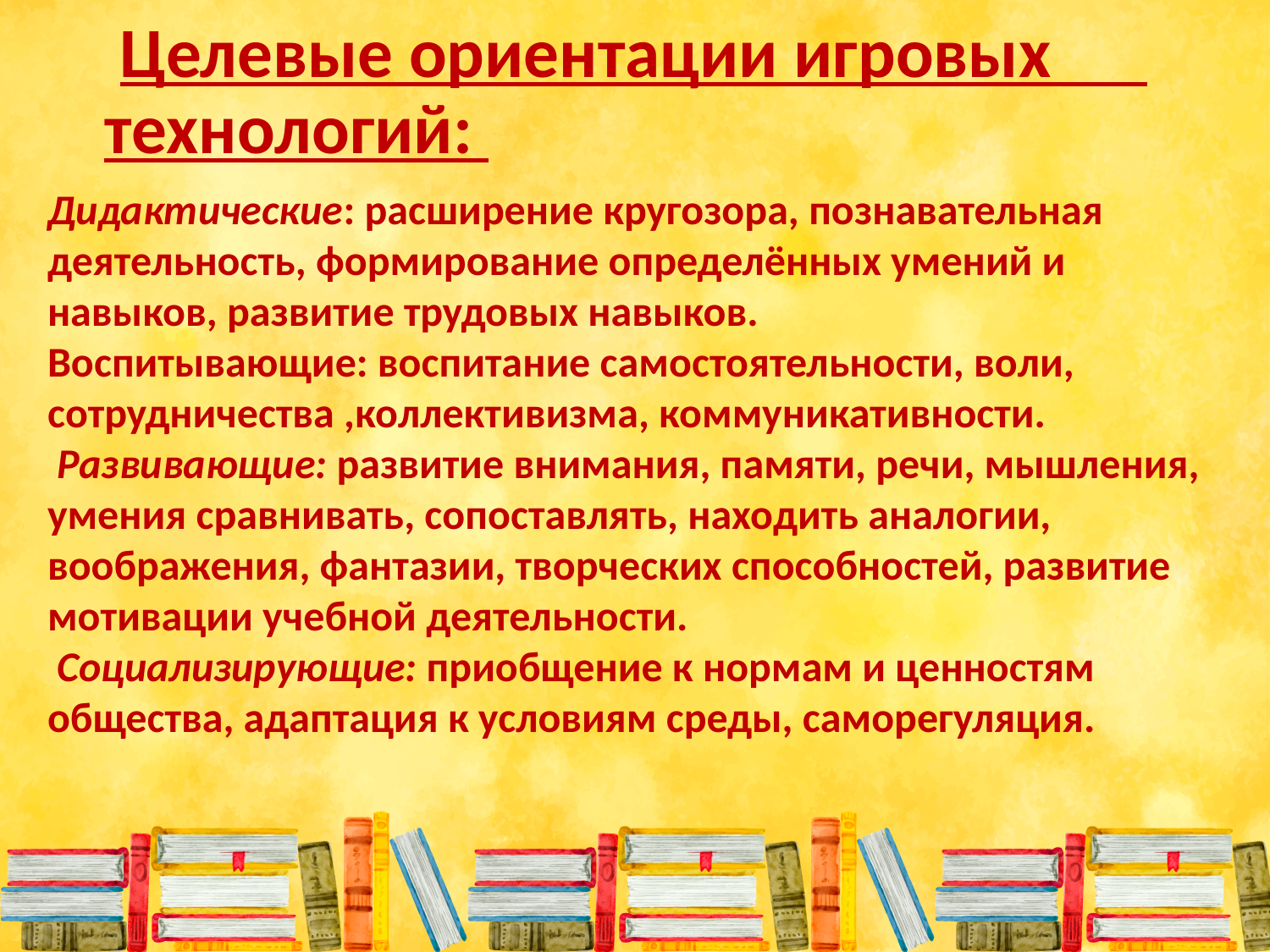

# Целевые ориентации игровых       технологий:
Дидактические: расширение кругозора, познавательная деятельность, формирование определённых умений и навыков, развитие трудовых навыков.
Воспитывающие: воспитание самостоятельности, воли, сотрудничества ,коллективизма, коммуникативности.
 Развивающие: развитие внимания, памяти, речи, мышления, умения сравнивать, сопоставлять, находить аналогии, воображения, фантазии, творческих способностей, развитие мотивации учебной деятельности.
 Социализирующие: приобщение к нормам и ценностям общества, адаптация к условиям среды, саморегуляция.